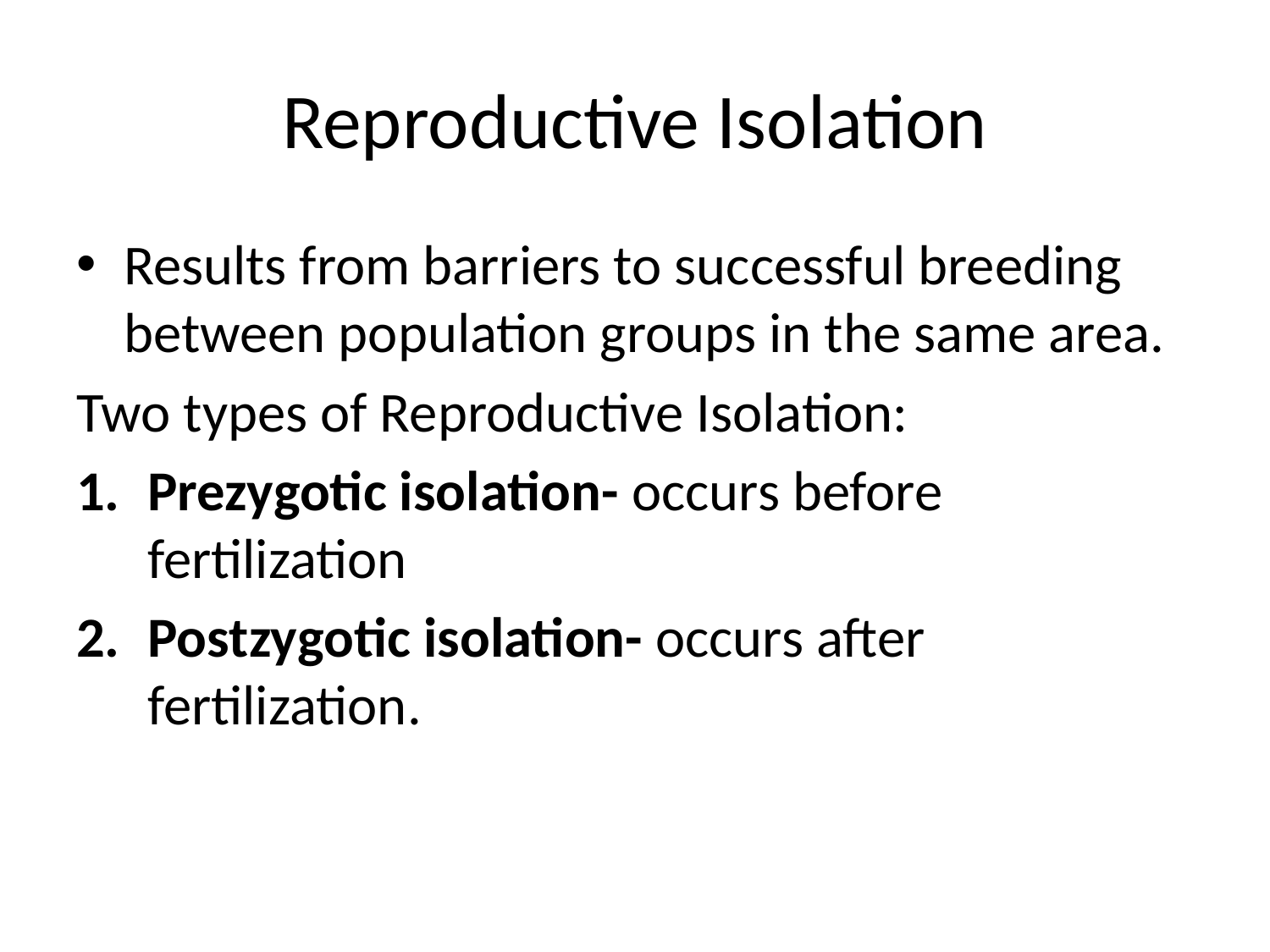

# Reproductive Isolation
Results from barriers to successful breeding between population groups in the same area.
Two types of Reproductive Isolation:
Prezygotic isolation- occurs before fertilization
Postzygotic isolation- occurs after fertilization.